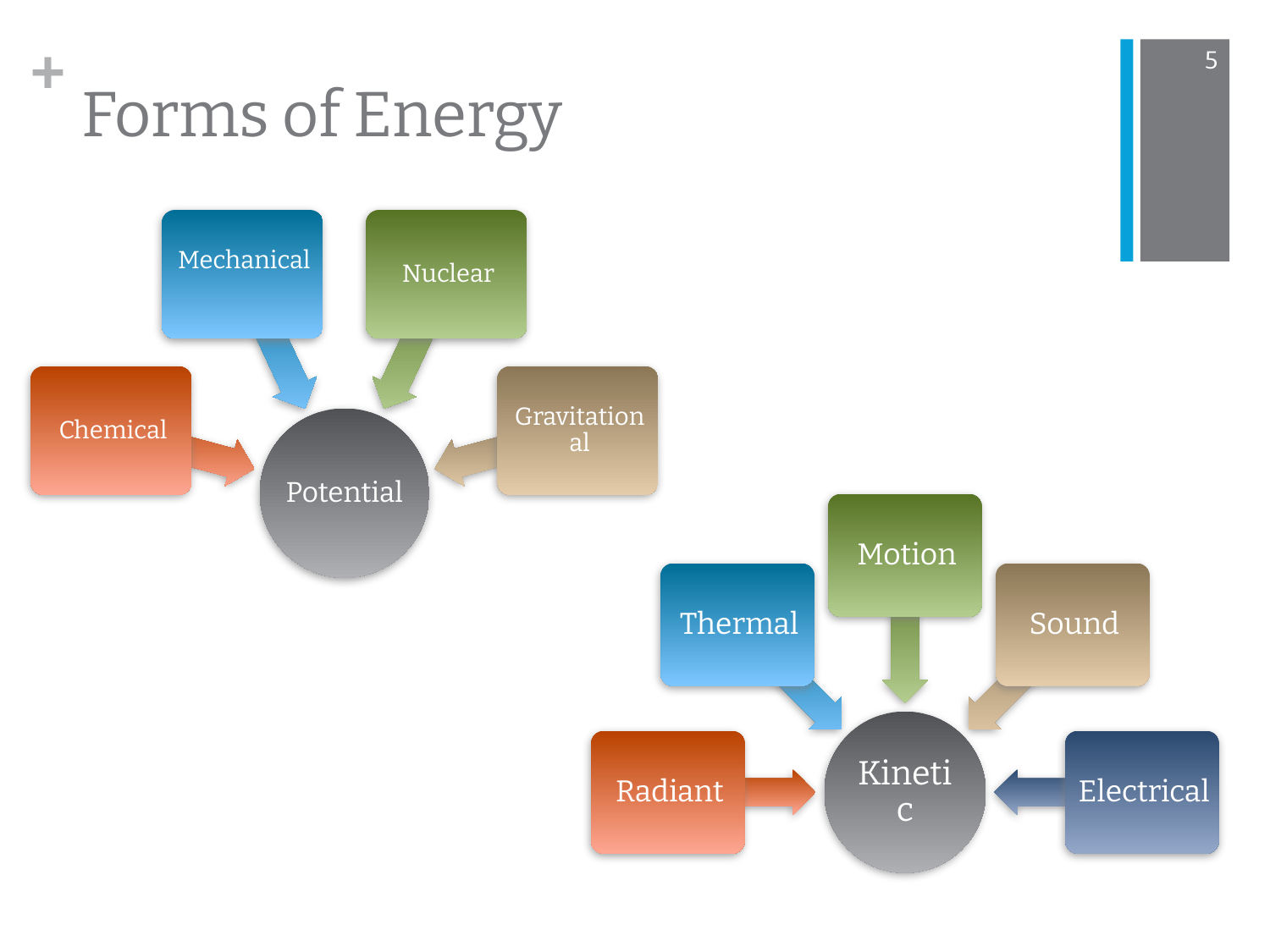

5
# Forms of Energy
Potential
Chemical
Mechanical
Nuclear
Gravitational
Kinetic
Radiant
Thermal
Motion
Sound
Electrical